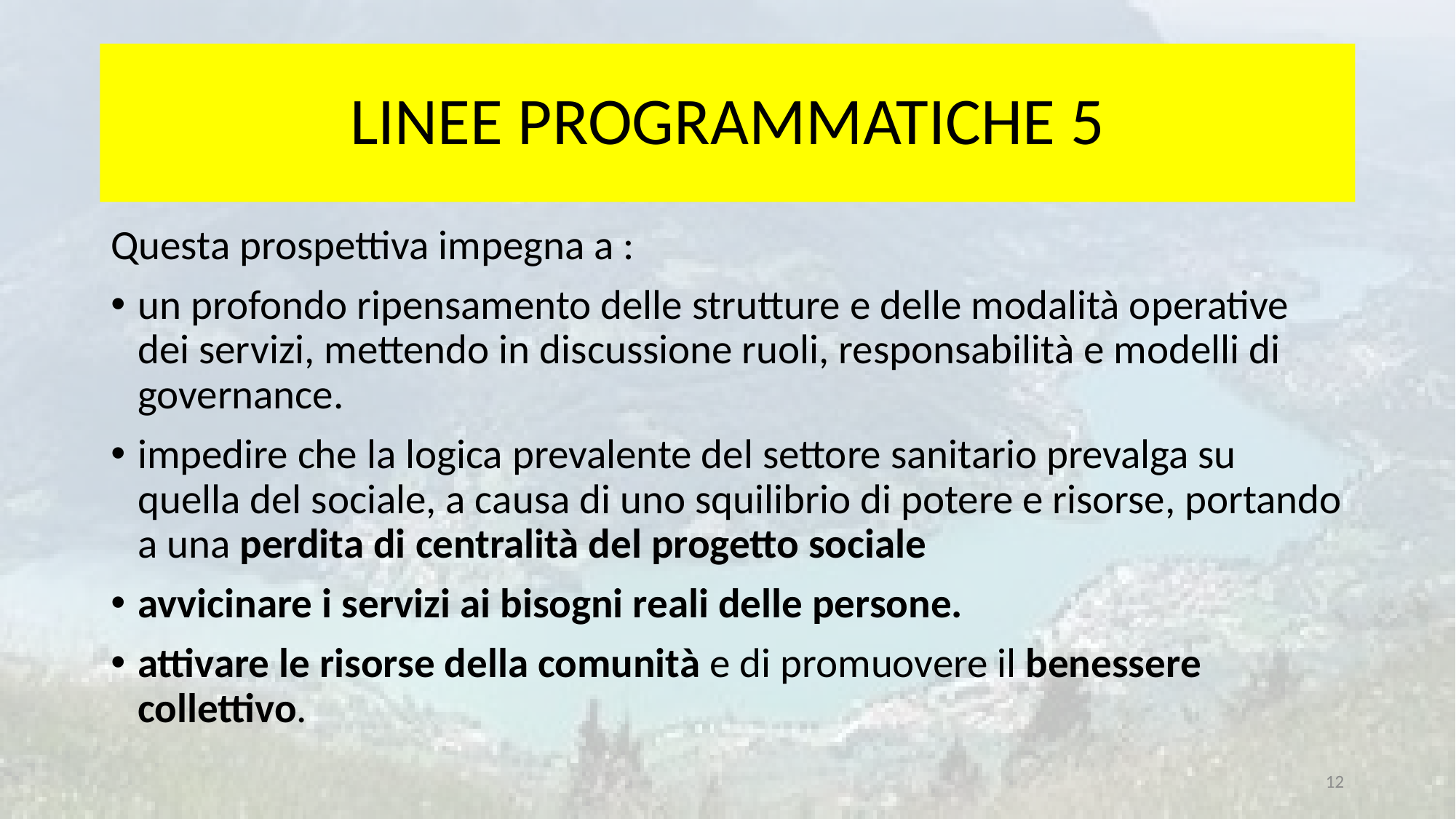

# LINEE PROGRAMMATICHE 5
Questa prospettiva impegna a :
un profondo ripensamento delle strutture e delle modalità operative dei servizi, mettendo in discussione ruoli, responsabilità e modelli di governance.
impedire che la logica prevalente del settore sanitario prevalga su quella del sociale, a causa di uno squilibrio di potere e risorse, portando a una perdita di centralità del progetto sociale
avvicinare i servizi ai bisogni reali delle persone.
attivare le risorse della comunità e di promuovere il benessere collettivo.

12